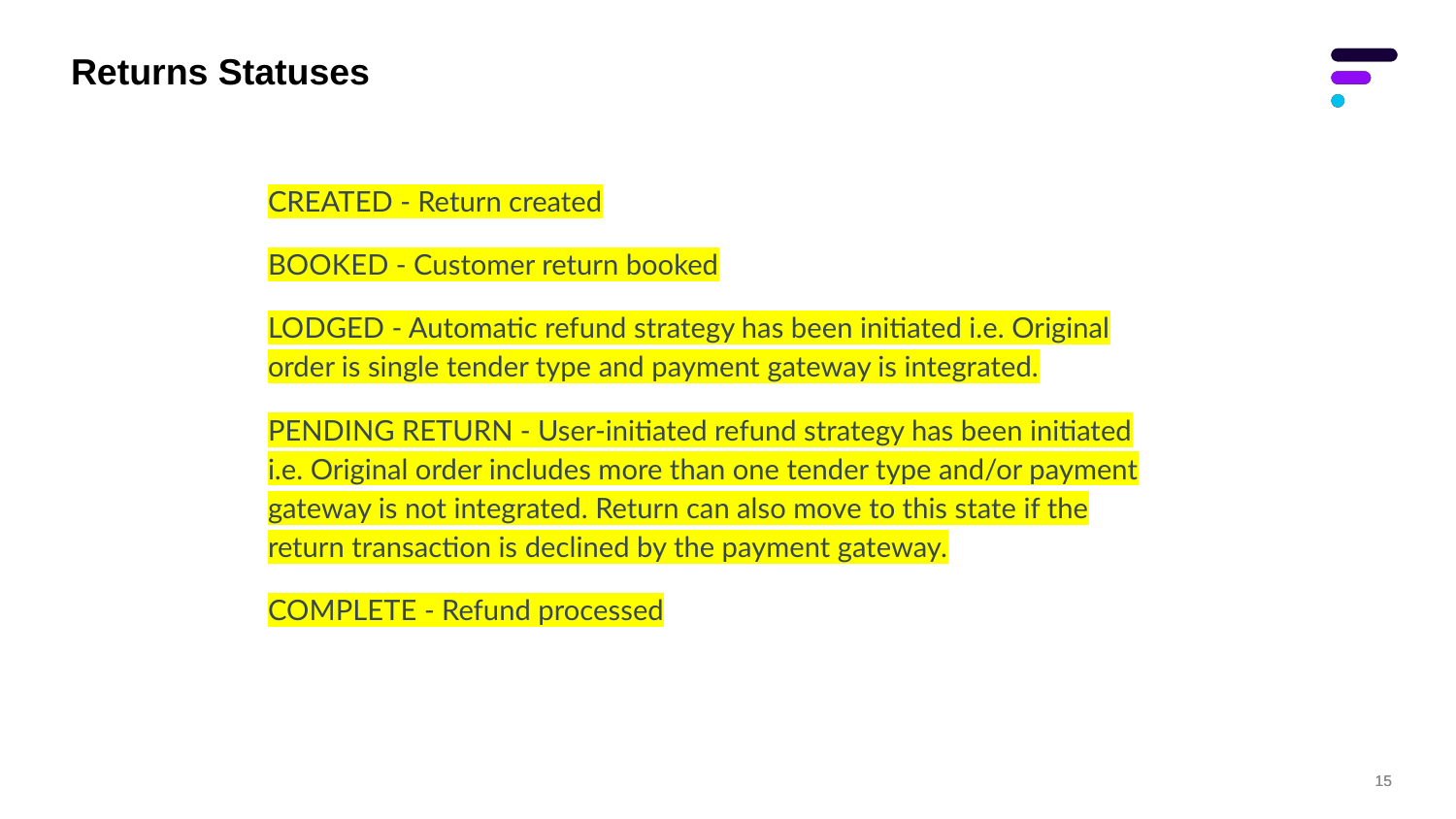

# Returns Statuses
CREATED - Return created
BOOKED - Customer return booked
LODGED - Automatic refund strategy has been initiated i.e. Original order is single tender type and payment gateway is integrated.
PENDING RETURN - User-initiated refund strategy has been initiated i.e. Original order includes more than one tender type and/or payment gateway is not integrated. Return can also move to this state if the return transaction is declined by the payment gateway.
COMPLETE - Refund processed